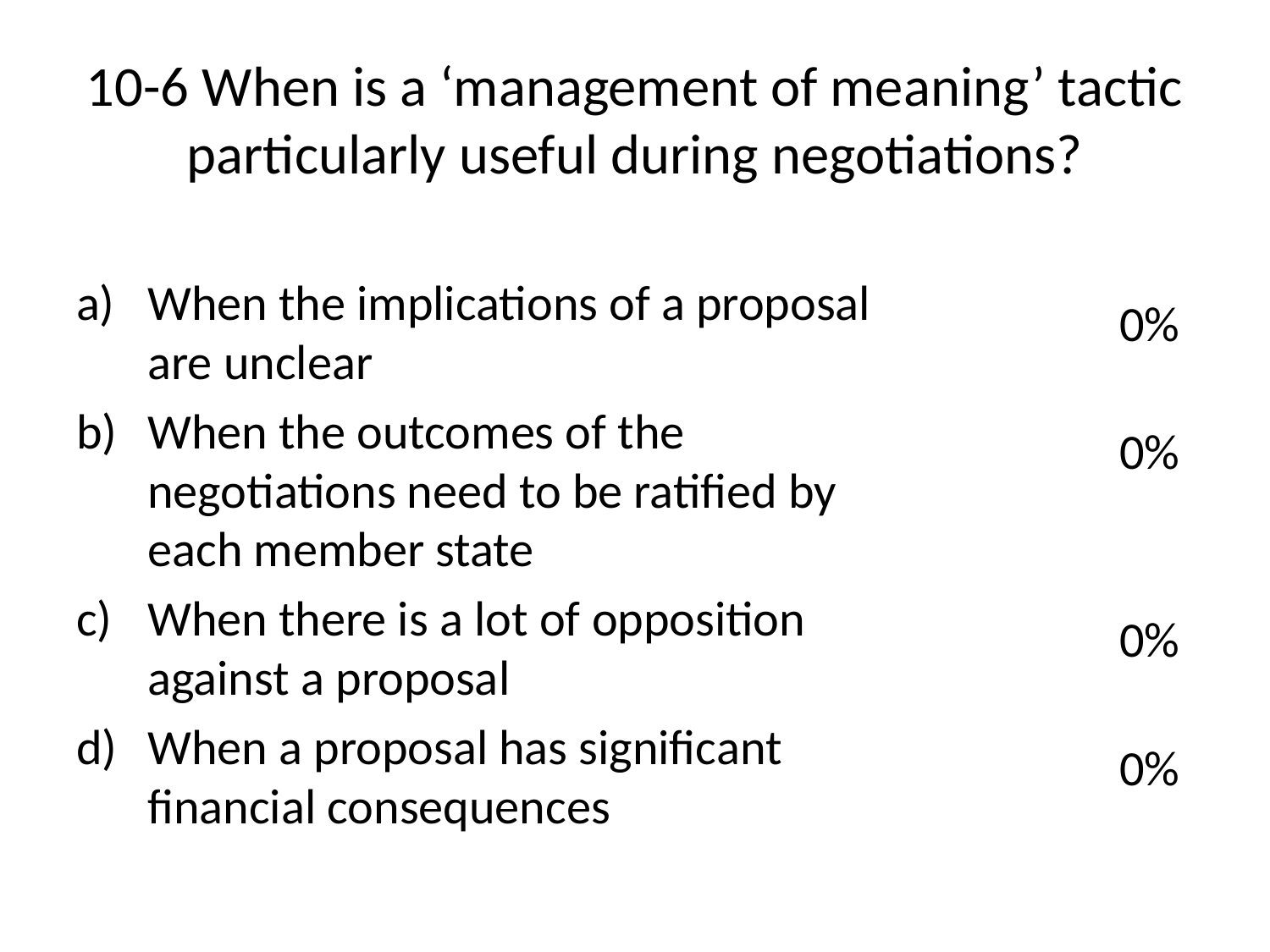

# 10-6 When is a ‘management of meaning’ tactic particularly useful during negotiations?
When the implications of a proposal are unclear
When the outcomes of the negotiations need to be ratified by each member state
When there is a lot of opposition against a proposal
When a proposal has significant financial consequences
0%
0%
0%
0%